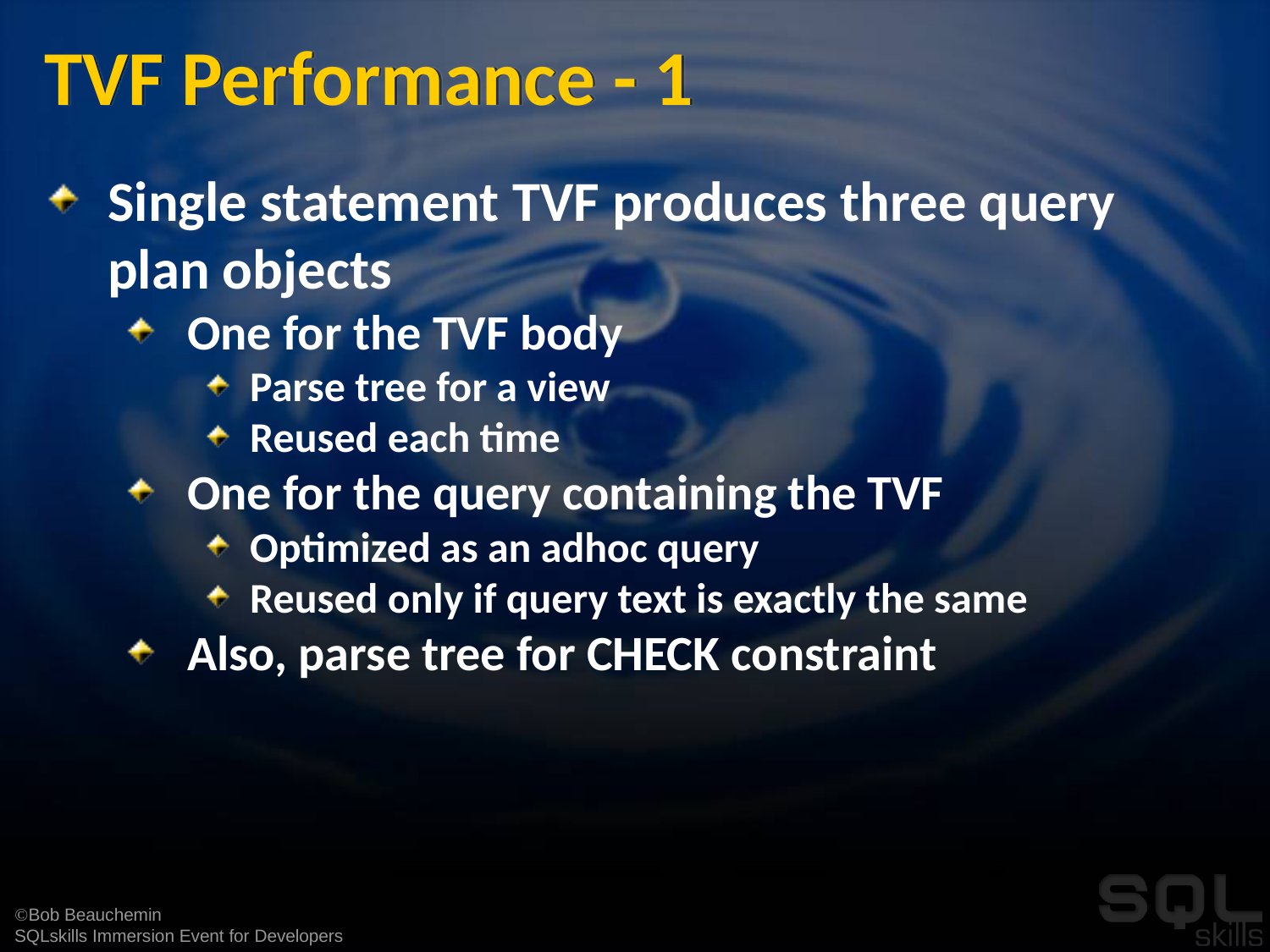

# TVF Performance - 1
Single statement TVF produces three query plan objects
One for the TVF body
Parse tree for a view
Reused each time
One for the query containing the TVF
Optimized as an adhoc query
Reused only if query text is exactly the same
Also, parse tree for CHECK constraint